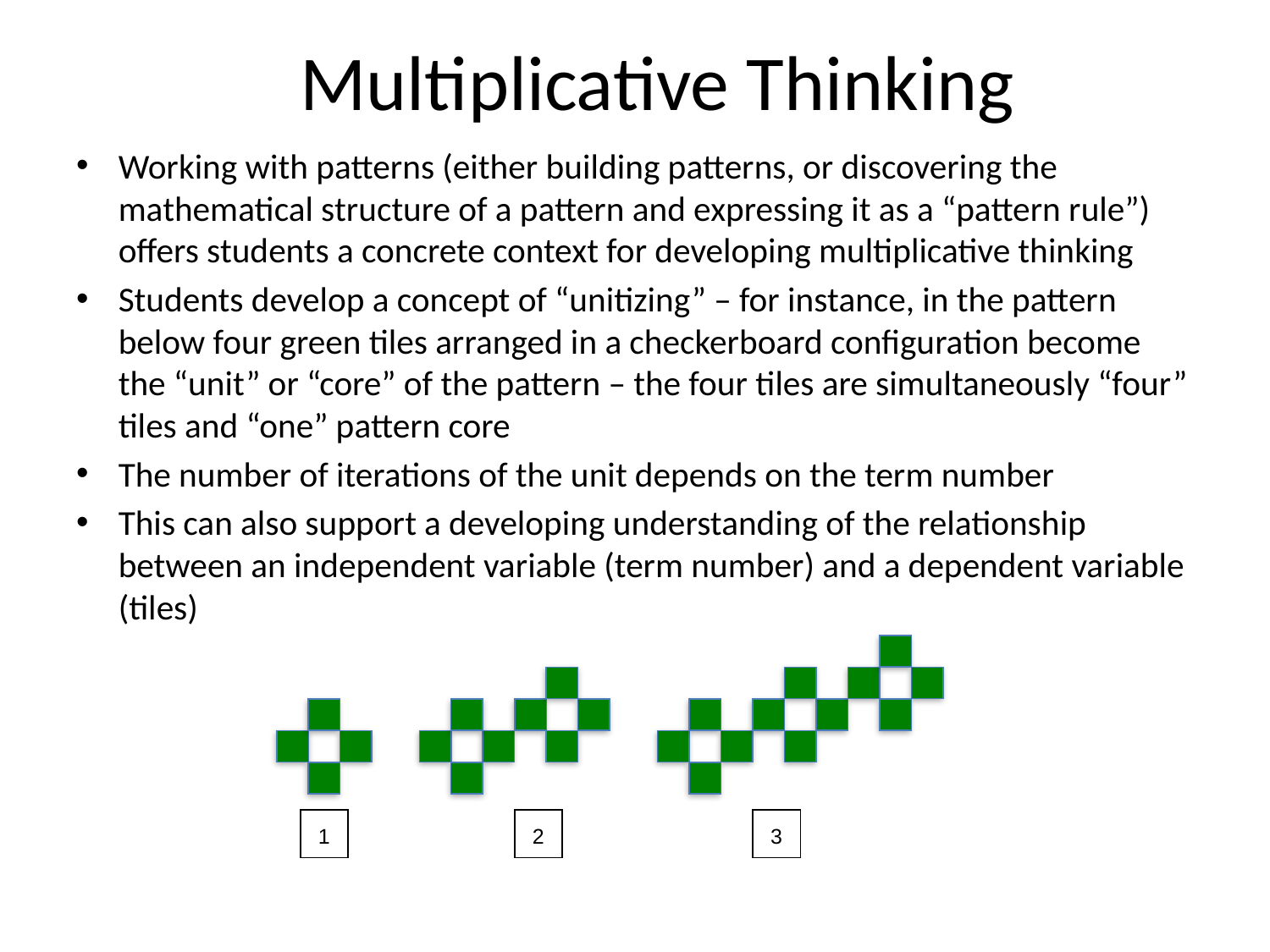

# Multiplicative Thinking
Working with patterns (either building patterns, or discovering the mathematical structure of a pattern and expressing it as a “pattern rule”) offers students a concrete context for developing multiplicative thinking
Students develop a concept of “unitizing” – for instance, in the pattern below four green tiles arranged in a checkerboard configuration become the “unit” or “core” of the pattern – the four tiles are simultaneously “four” tiles and “one” pattern core
The number of iterations of the unit depends on the term number
This can also support a developing understanding of the relationship between an independent variable (term number) and a dependent variable (tiles)

1
2
3